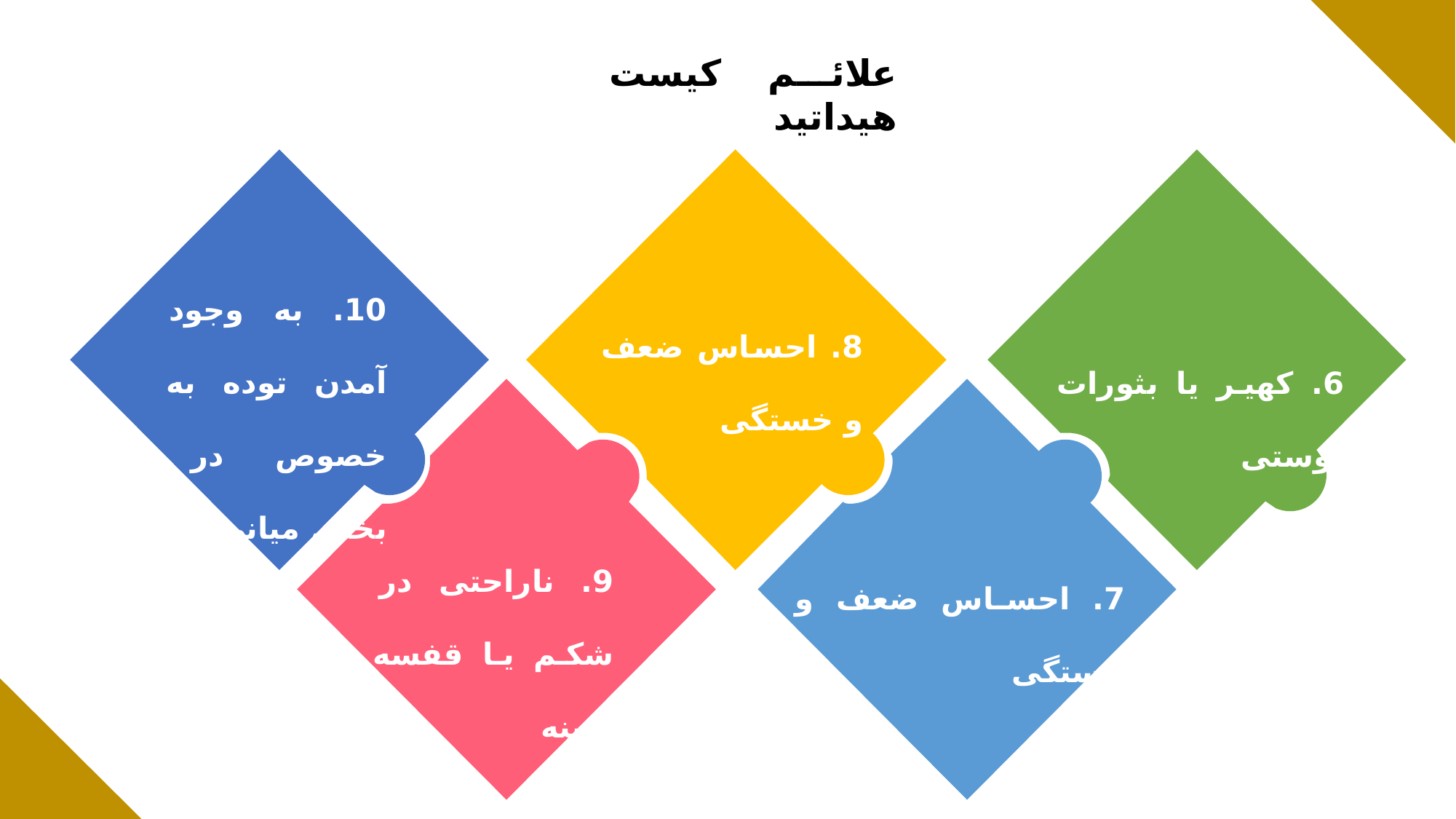

علائم کیست هیداتید

10. به وجود آمدن توده به خصوص در بخش میانی بدن
8. احساس ضعف و خستگی
6. کهیر یا بثورات پوستی

9. ناراحتی در شکم یا قفسه سینه
7. احساس ضعف و خستگی